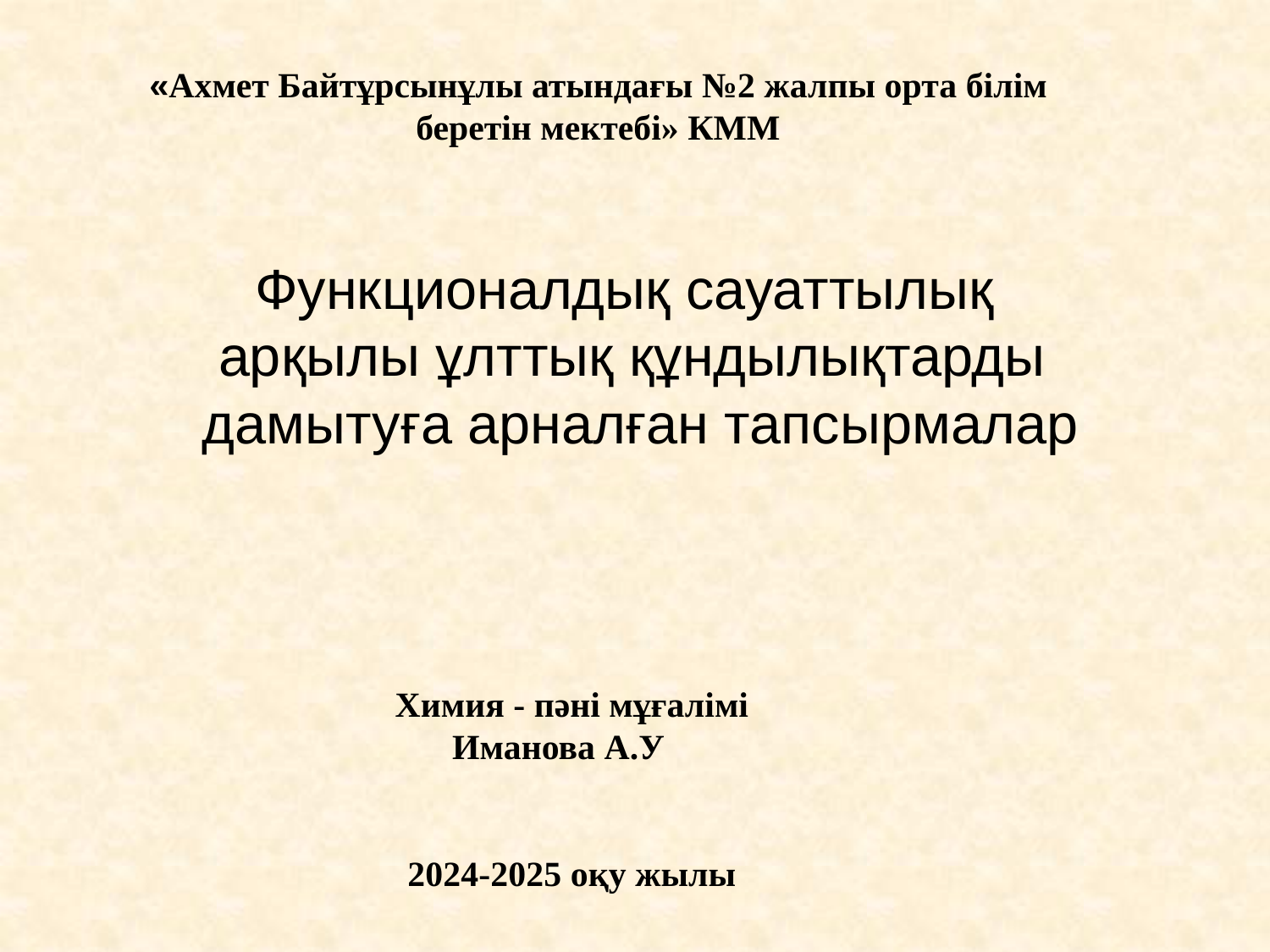

«Ахмет Байтұрсынұлы атындағы №2 жалпы орта білім беретін мектебі» КММ
Функционалдық сауаттылық
арқылы ұлттық құндылықтарды
 дамытуға арналған тапсырмалар
    Химия - пәні мұғалімі
Иманова А.У

   2024-2025 оқу жылы